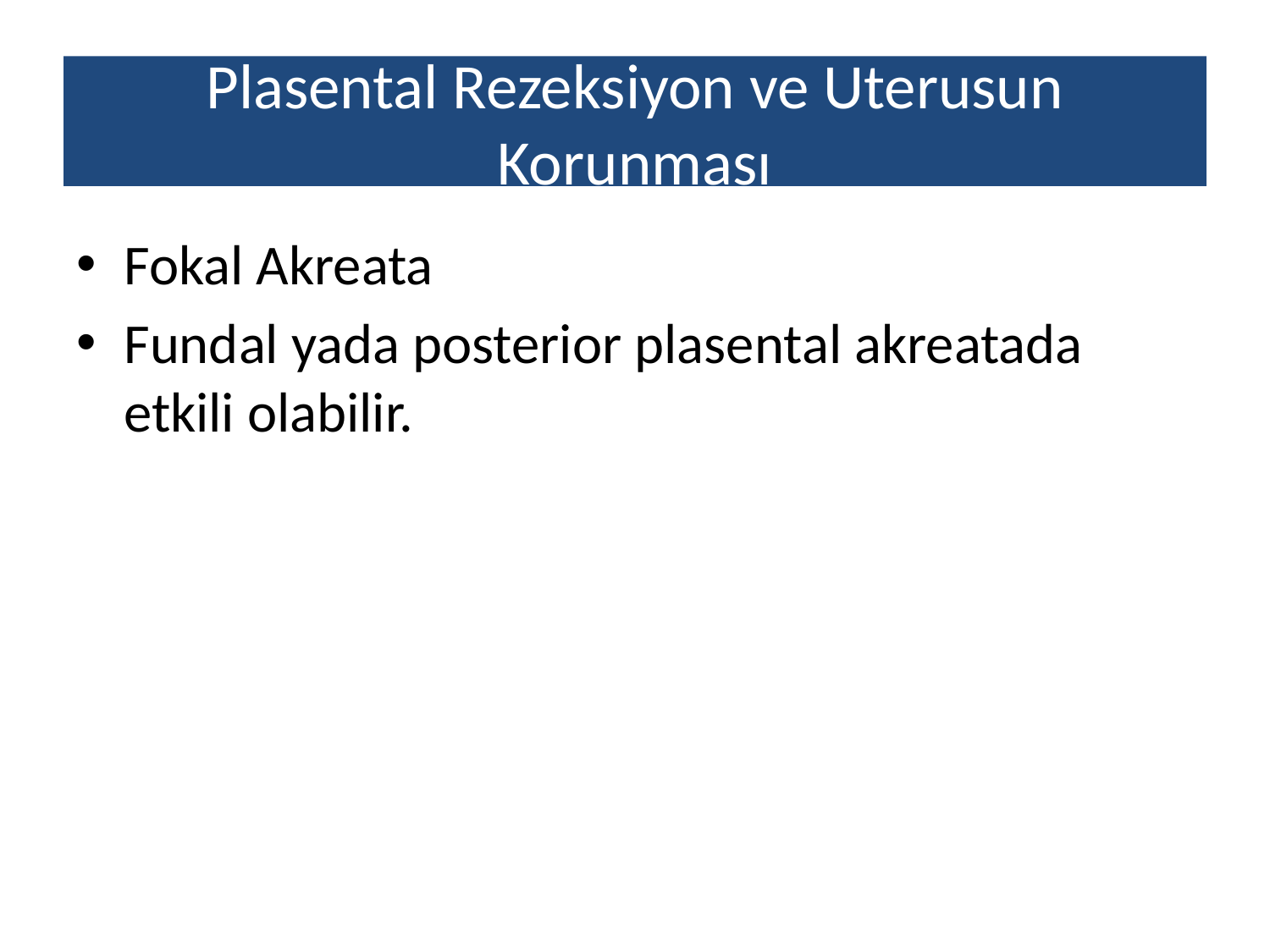

# Plasental Rezeksiyon ve Uterusun Korunması
Fokal Akreata
Fundal yada posterior plasental akreatada etkili olabilir.